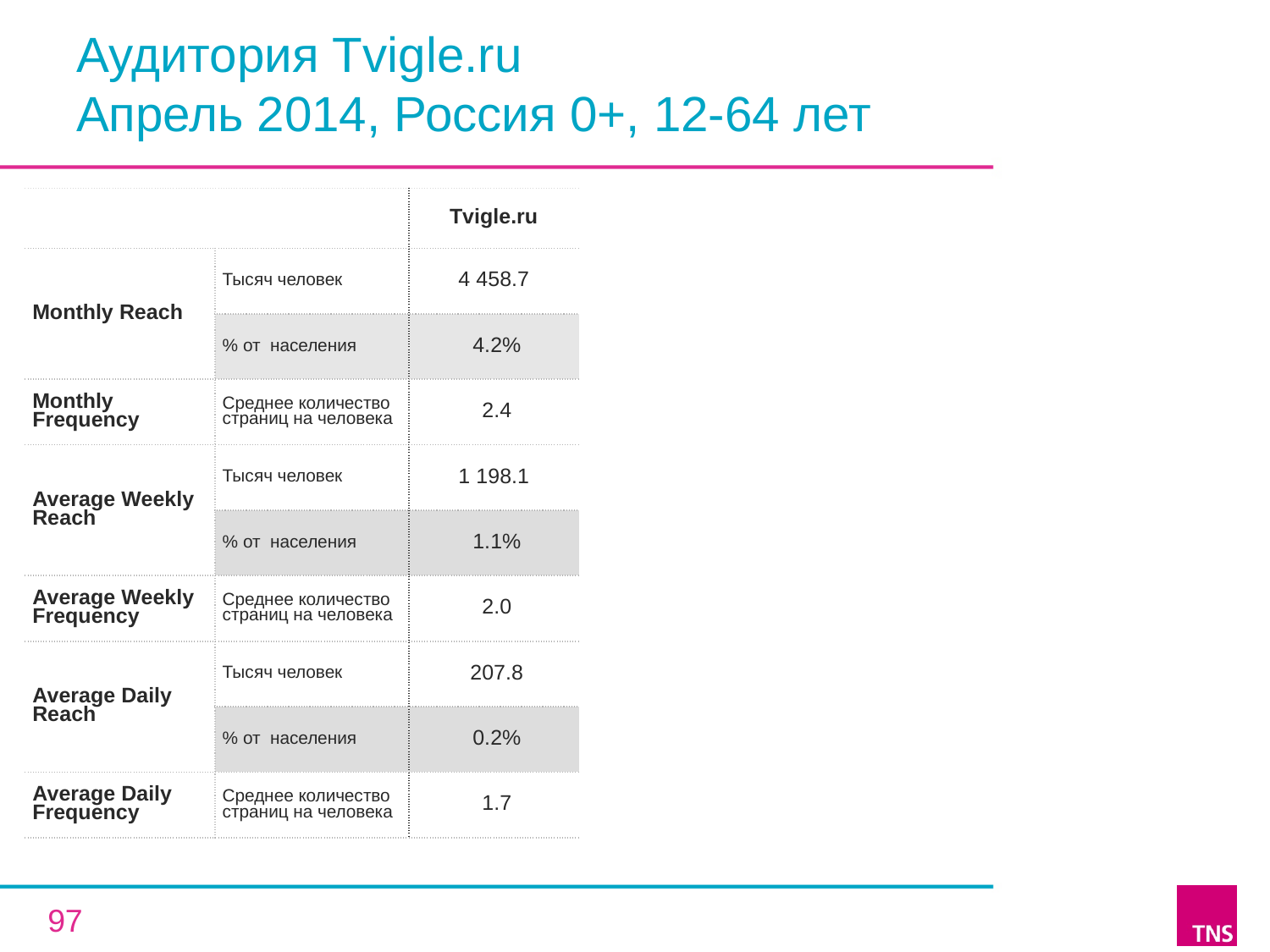

# Аудитория Tvigle.ru Апрель 2014, Россия 0+, 12-64 лет
|  |  | Tvigle.ru |
| --- | --- | --- |
| Monthly Reach | Тысяч человек | 4 458.7 |
|  | % от населения | 4.2% |
| Monthly Frequency | Среднее количество страниц на человека | 2.4 |
| Average Weekly Reach | Тысяч человек | 1 198.1 |
|  | % от населения | 1.1% |
| Average Weekly Frequency | Среднее количество страниц на человека | 2.0 |
| Average Daily Reach | Тысяч человек | 207.8 |
|  | % от населения | 0.2% |
| Average Daily Frequency | Среднее количество страниц на человека | 1.7 |

97